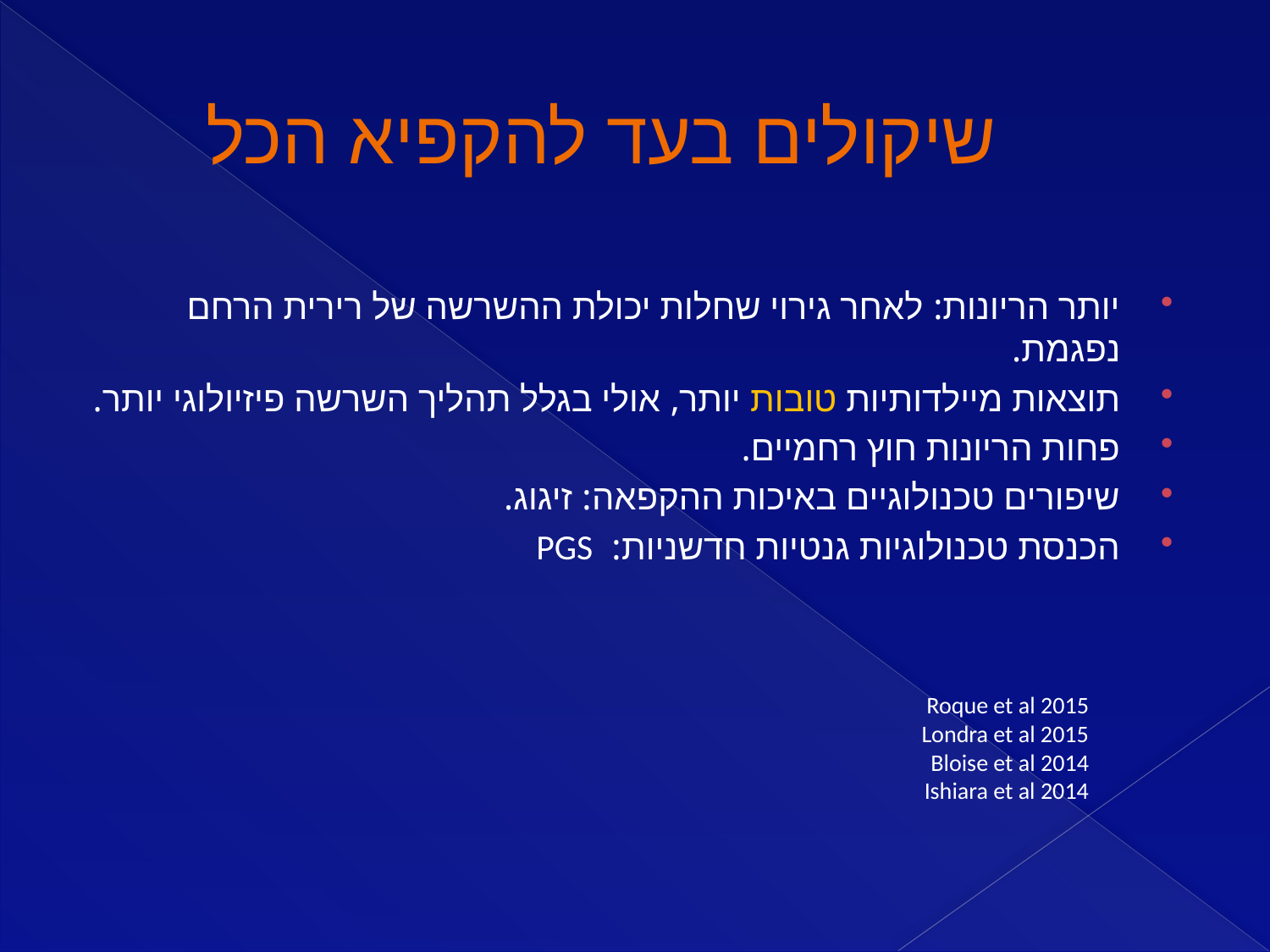

# שיקולים בעד להקפיא הכל
יותר הריונות: לאחר גירוי שחלות יכולת ההשרשה של רירית הרחם נפגמת.
תוצאות מיילדותיות טובות יותר, אולי בגלל תהליך השרשה פיזיולוגי יותר.
פחות הריונות חוץ רחמיים.
שיפורים טכנולוגיים באיכות ההקפאה: זיגוג.
הכנסת טכנולוגיות גנטיות חדשניות:  PGS
Roque et al 2015
Londra et al 2015
Bloise et al 2014
Ishiara et al 2014